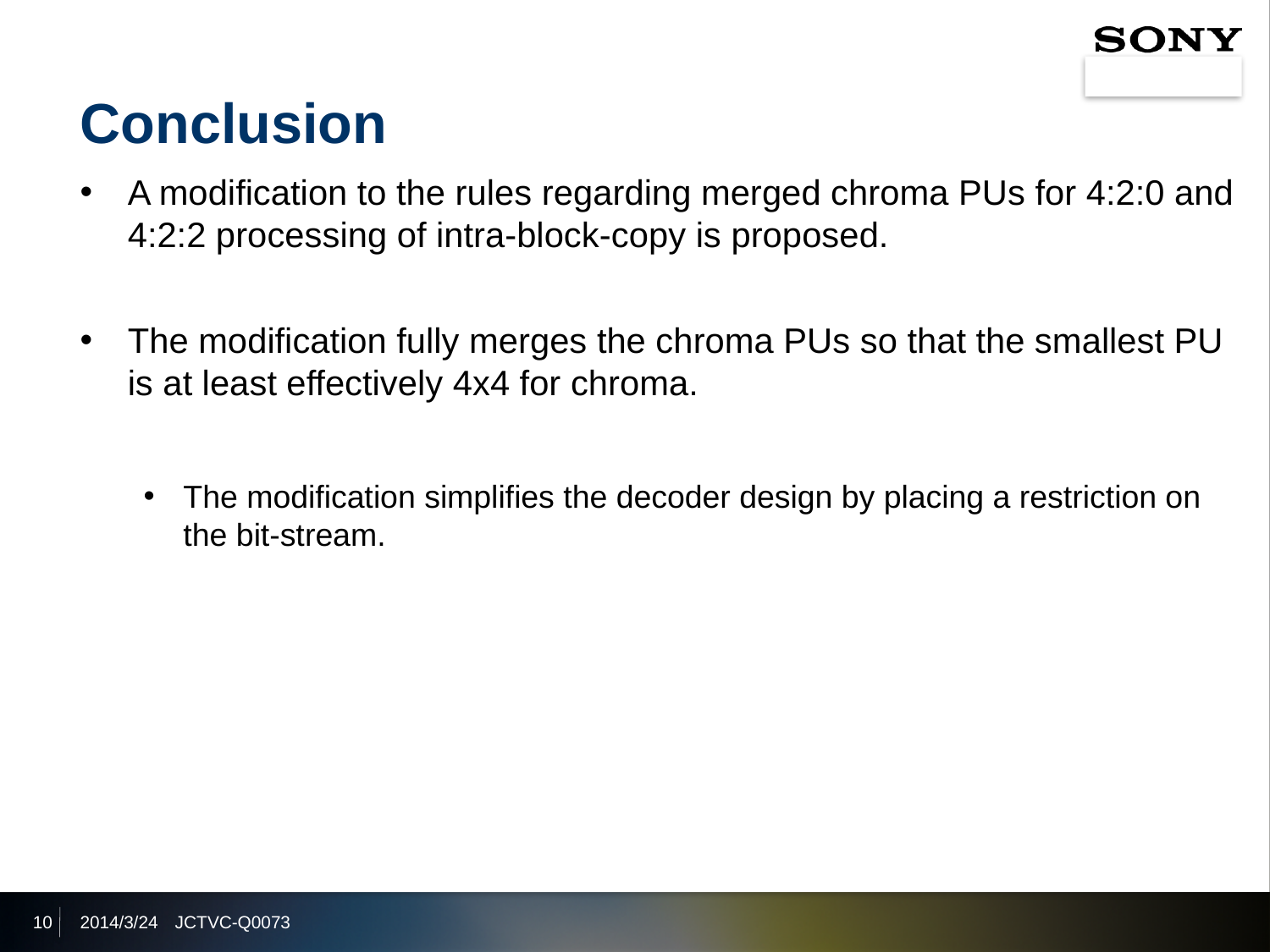

# Conclusion
A modification to the rules regarding merged chroma PUs for 4:2:0 and 4:2:2 processing of intra-block-copy is proposed.

The modification fully merges the chroma PUs so that the smallest PU is at least effectively 4x4 for chroma.

The modification simplifies the decoder design by placing a restriction on the bit-stream.
10
2014/3/24
JCTVC-Q0073